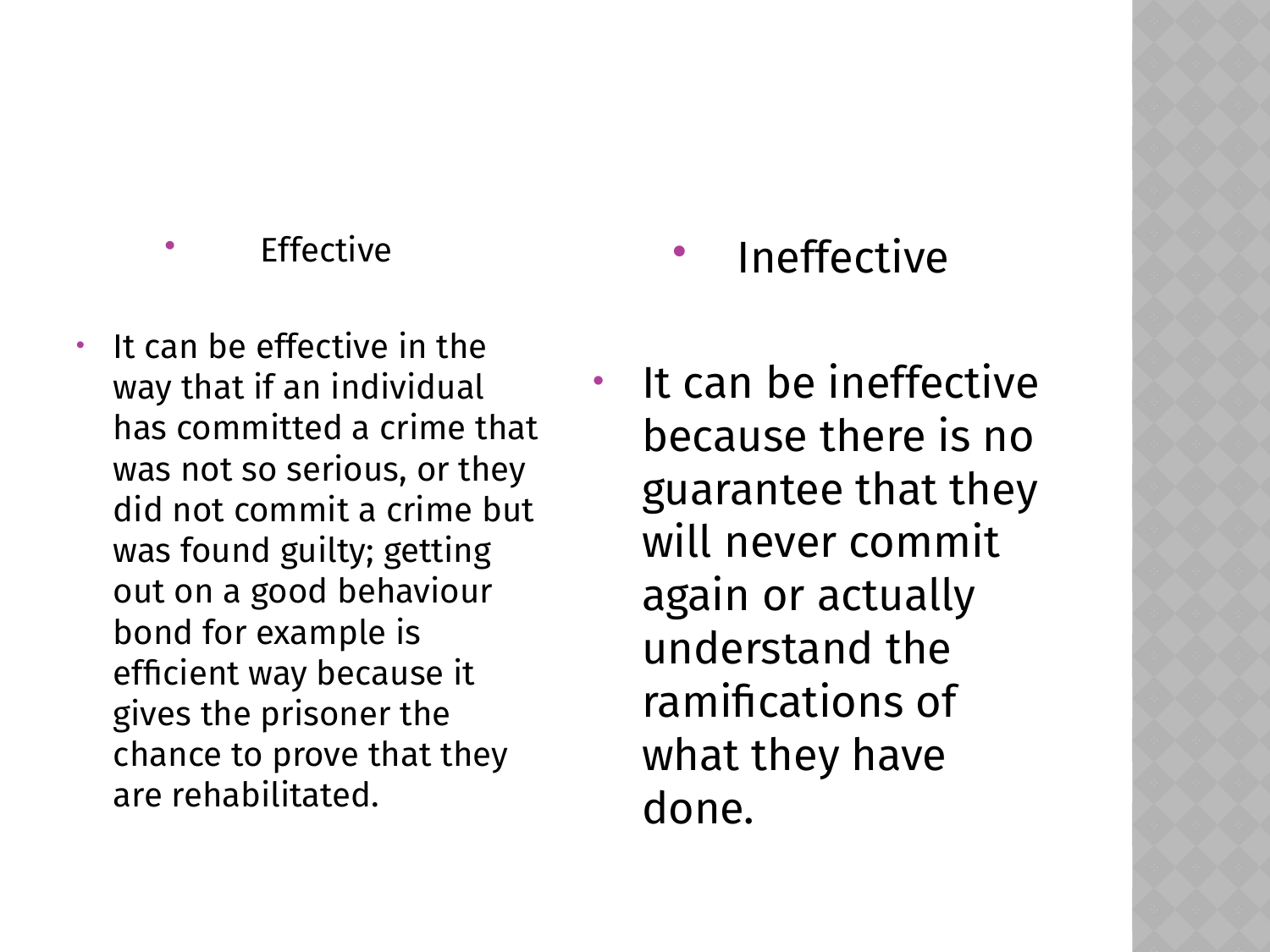

#
Effective

It can be effective in the way that if an individual has committed a crime that was not so serious, or they did not commit a crime but was found guilty; getting out on a good behaviour bond for example is efficient way because it gives the prisoner the chance to prove that they are rehabilitated.

Ineffective

It can be ineffective because there is no guarantee that they will never commit again or actually understand the ramifications of what they have done.